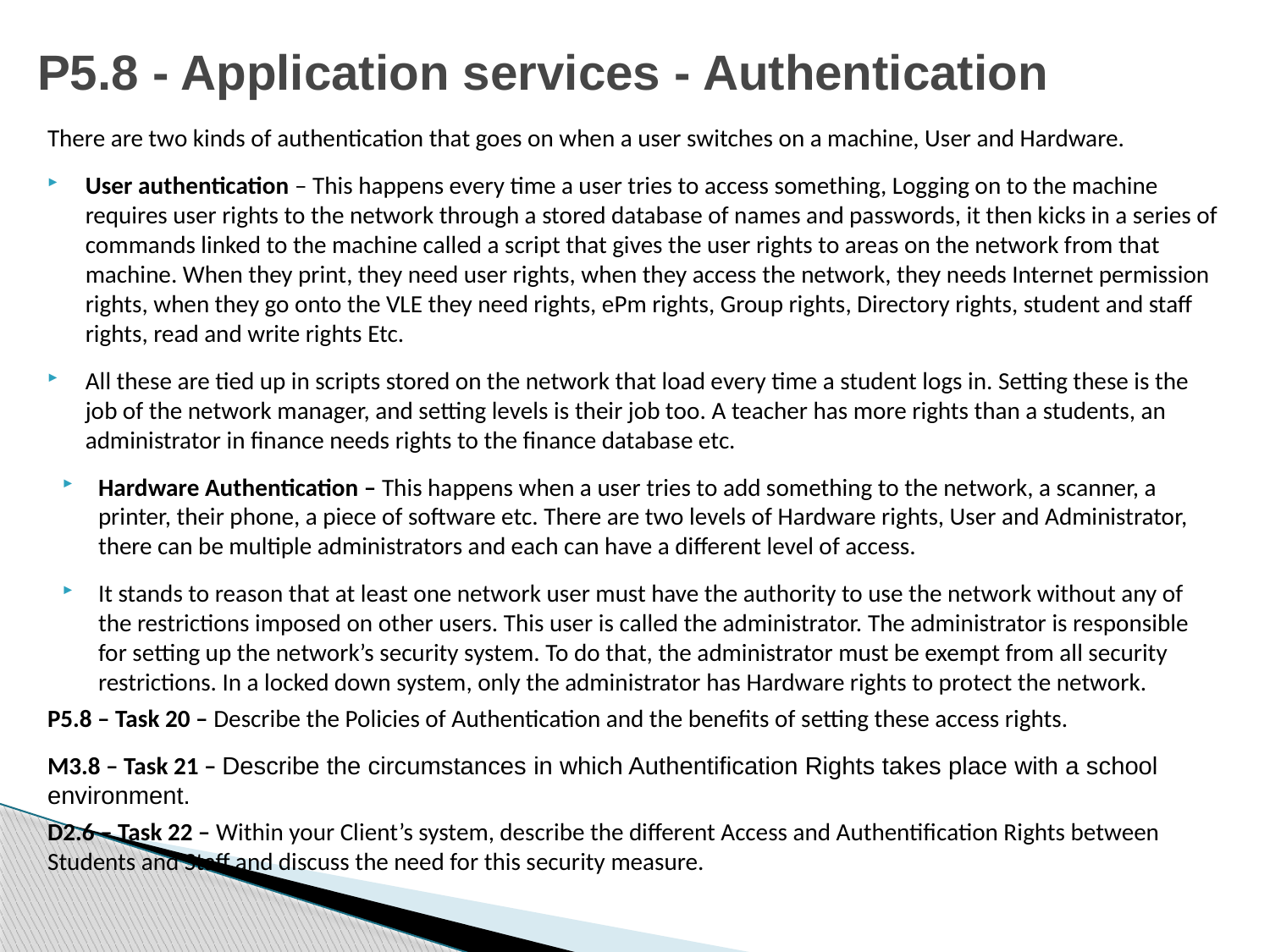

# P5.8 - Application services - Authentication
There are two kinds of authentication that goes on when a user switches on a machine, User and Hardware.
User authentication – This happens every time a user tries to access something, Logging on to the machine requires user rights to the network through a stored database of names and passwords, it then kicks in a series of commands linked to the machine called a script that gives the user rights to areas on the network from that machine. When they print, they need user rights, when they access the network, they needs Internet permission rights, when they go onto the VLE they need rights, ePm rights, Group rights, Directory rights, student and staff rights, read and write rights Etc.
All these are tied up in scripts stored on the network that load every time a student logs in. Setting these is the job of the network manager, and setting levels is their job too. A teacher has more rights than a students, an administrator in finance needs rights to the finance database etc.
Hardware Authentication – This happens when a user tries to add something to the network, a scanner, a printer, their phone, a piece of software etc. There are two levels of Hardware rights, User and Administrator, there can be multiple administrators and each can have a different level of access.
It stands to reason that at least one network user must have the authority to use the network without any of the restrictions imposed on other users. This user is called the administrator. The administrator is responsible for setting up the network’s security system. To do that, the administrator must be exempt from all security restrictions. In a locked down system, only the administrator has Hardware rights to protect the network.
P5.8 – Task 20 – Describe the Policies of Authentication and the benefits of setting these access rights.
M3.8 – Task 21 – Describe the circumstances in which Authentification Rights takes place with a school environment.
D2.6 – Task 22 – Within your Client’s system, describe the different Access and Authentification Rights between Students and Staff and discuss the need for this security measure.